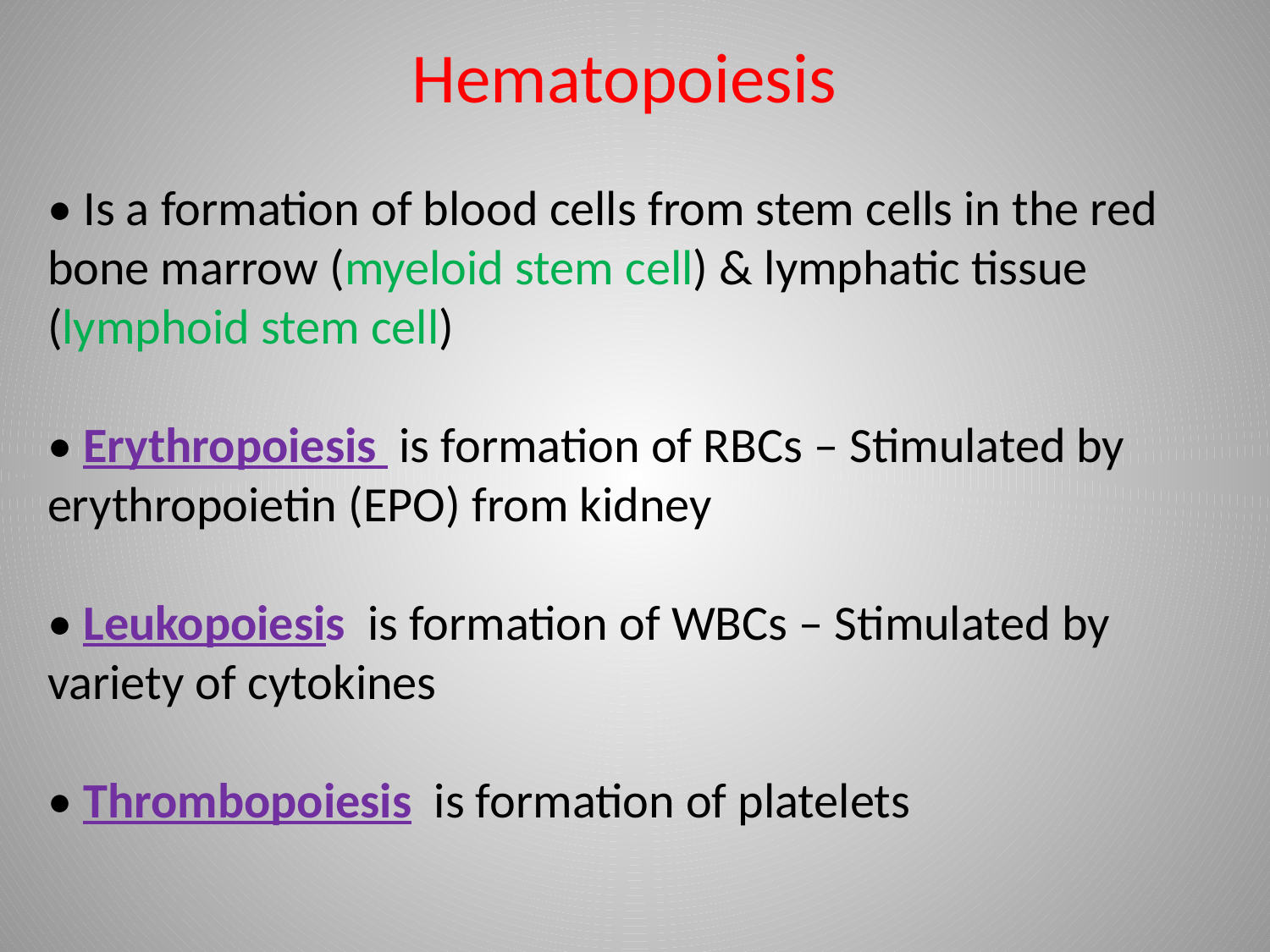

Hematopoiesis

• Is a formation of blood cells from stem cells in the red bone marrow (myeloid stem cell) & lymphatic tissue (lymphoid stem cell)

• Erythropoiesis  is formation of RBCs – Stimulated by erythropoietin (EPO) from kidney

• Leukopoiesis  is formation of WBCs – Stimulated by variety of cytokines

• Thrombopoiesis  is formation of platelets